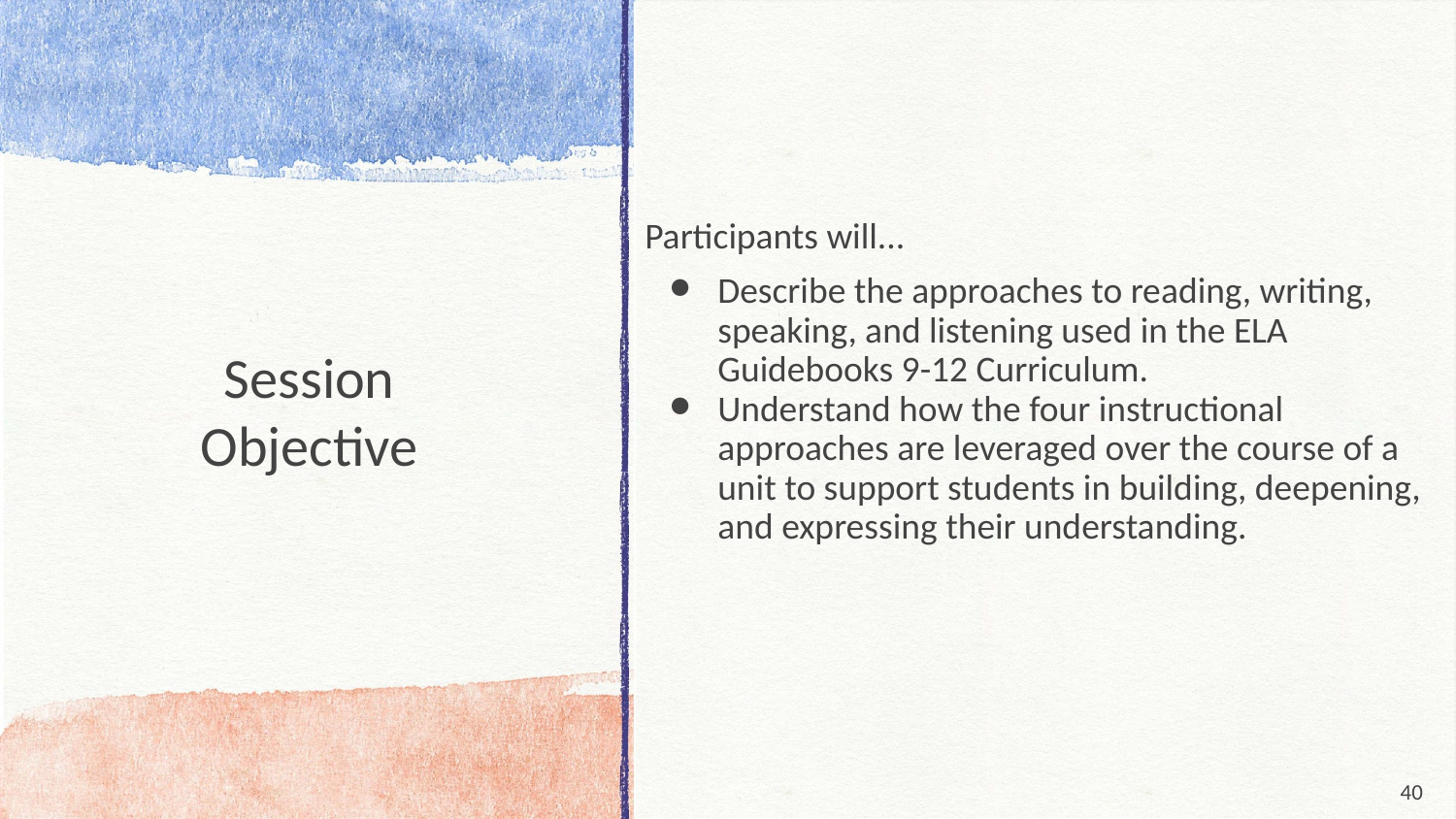

Participants will...
Describe the approaches to reading, writing, speaking, and listening used in the ELA Guidebooks 9-12 Curriculum.
Understand how the four instructional approaches are leveraged over the course of a unit to support students in building, deepening, and expressing their understanding.
# Session
Objective